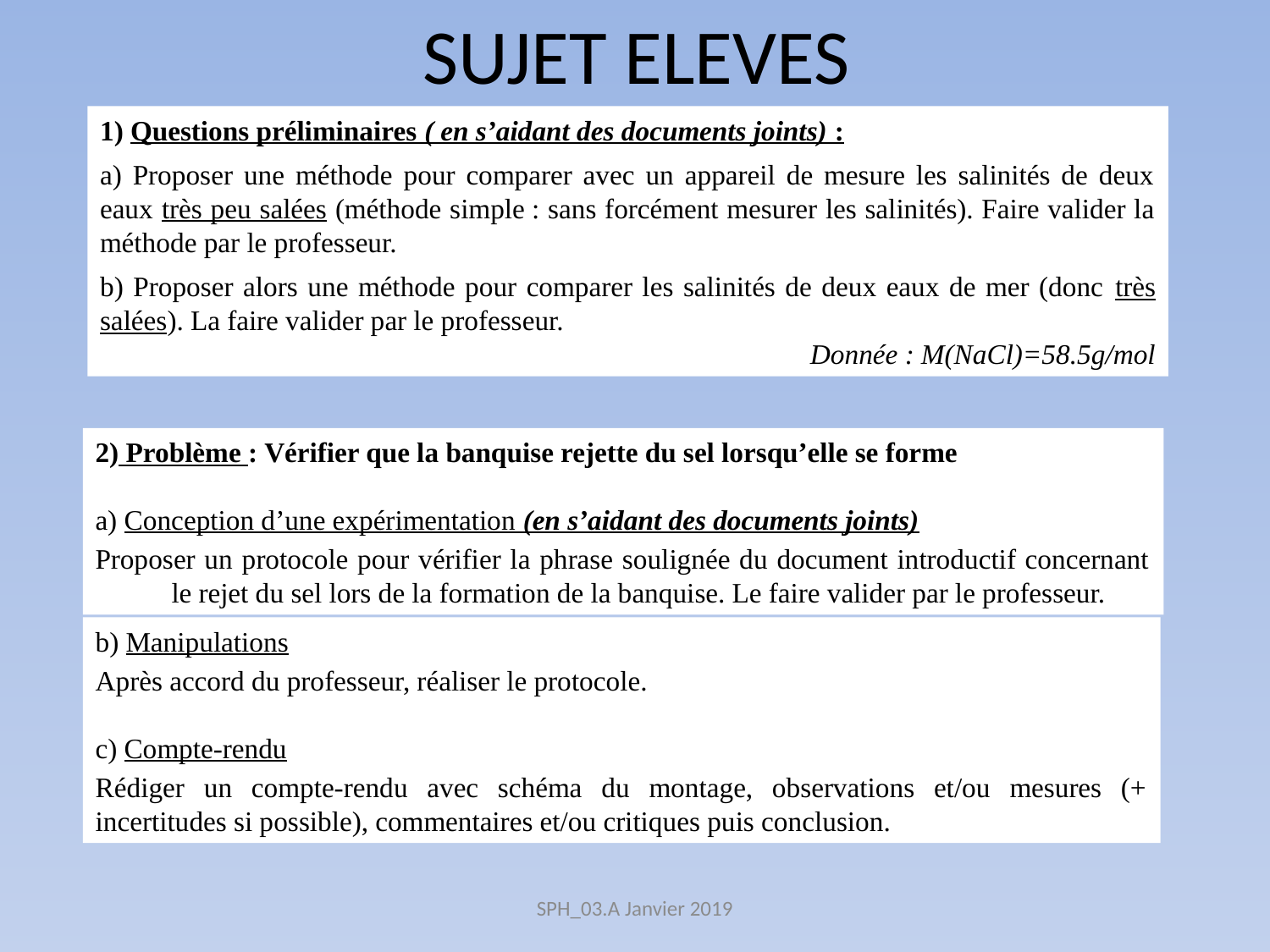

# SUJET ELEVES
1) Questions préliminaires ( en s’aidant des documents joints) :
a) Proposer une méthode pour comparer avec un appareil de mesure les salinités de deux eaux très peu salées (méthode simple : sans forcément mesurer les salinités). Faire valider la méthode par le professeur.
b) Proposer alors une méthode pour comparer les salinités de deux eaux de mer (donc très salées). La faire valider par le professeur.
Donnée : M(NaCl)=58.5g/mol
2) Problème : Vérifier que la banquise rejette du sel lorsqu’elle se forme

a) Conception d’une expérimentation (en s’aidant des documents joints)
Proposer un protocole pour vérifier la phrase soulignée du document introductif concernant le rejet du sel lors de la formation de la banquise. Le faire valider par le professeur.
b) Manipulations
Après accord du professeur, réaliser le protocole.

c) Compte-rendu
Rédiger un compte-rendu avec schéma du montage, observations et/ou mesures (+ incertitudes si possible), commentaires et/ou critiques puis conclusion.
SPH_03.A Janvier 2019